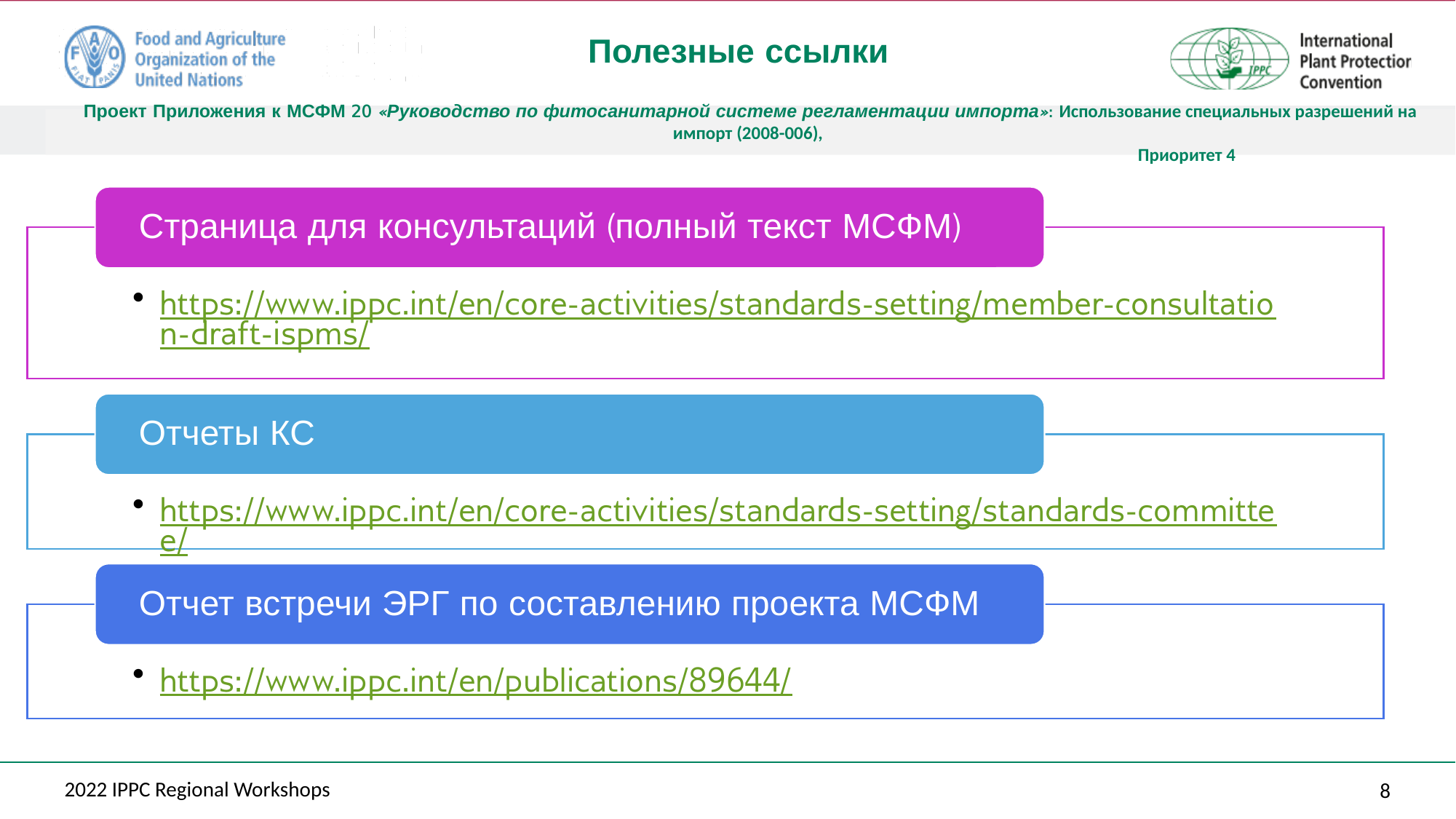

Полезные ссылки
Проект Приложения к МСФМ 20 «Руководство по фитосанитарной системе регламентации импорта»: Использование специальных разрешений на импорт (2008-006),
								Приоритет 4
https://www.ippc.int/en/core-activities/standards-setting/member-consultation-draft-ispms/
Страница для консультаций (полный текст МСФМ)
https://www.ippc.int/en/core-activities/standards-setting/standards-committee/
Отчеты КС
https://www.ippc.int/en/publications/89644/
Отчет встречи ЭРГ по составлению проекта МСФМ